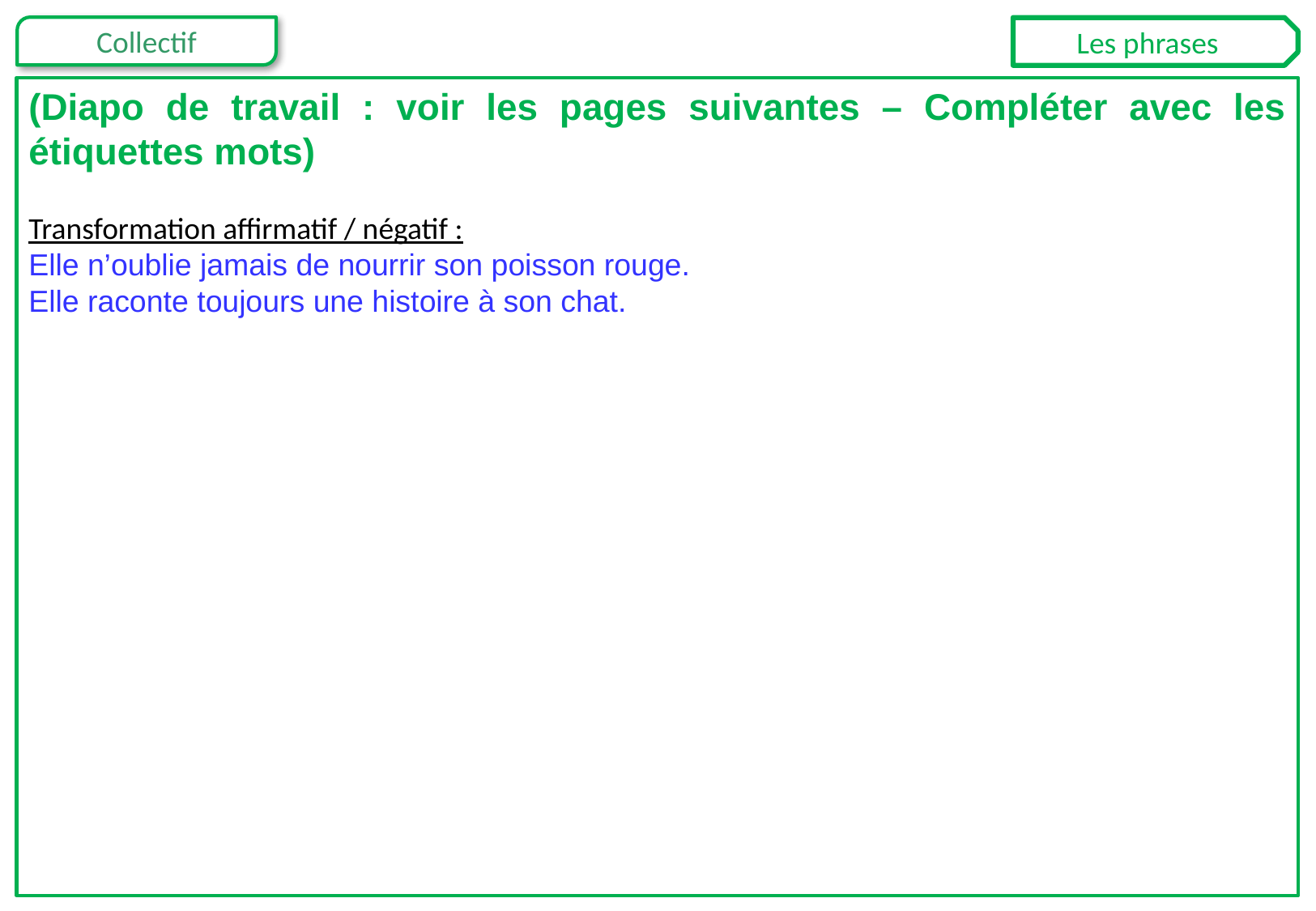

Les phrases
(Diapo de travail : voir les pages suivantes – Compléter avec les étiquettes mots)

Transformation affirmatif / négatif :
Elle n’oublie jamais de nourrir son poisson rouge.
Elle raconte toujours une histoire à son chat.